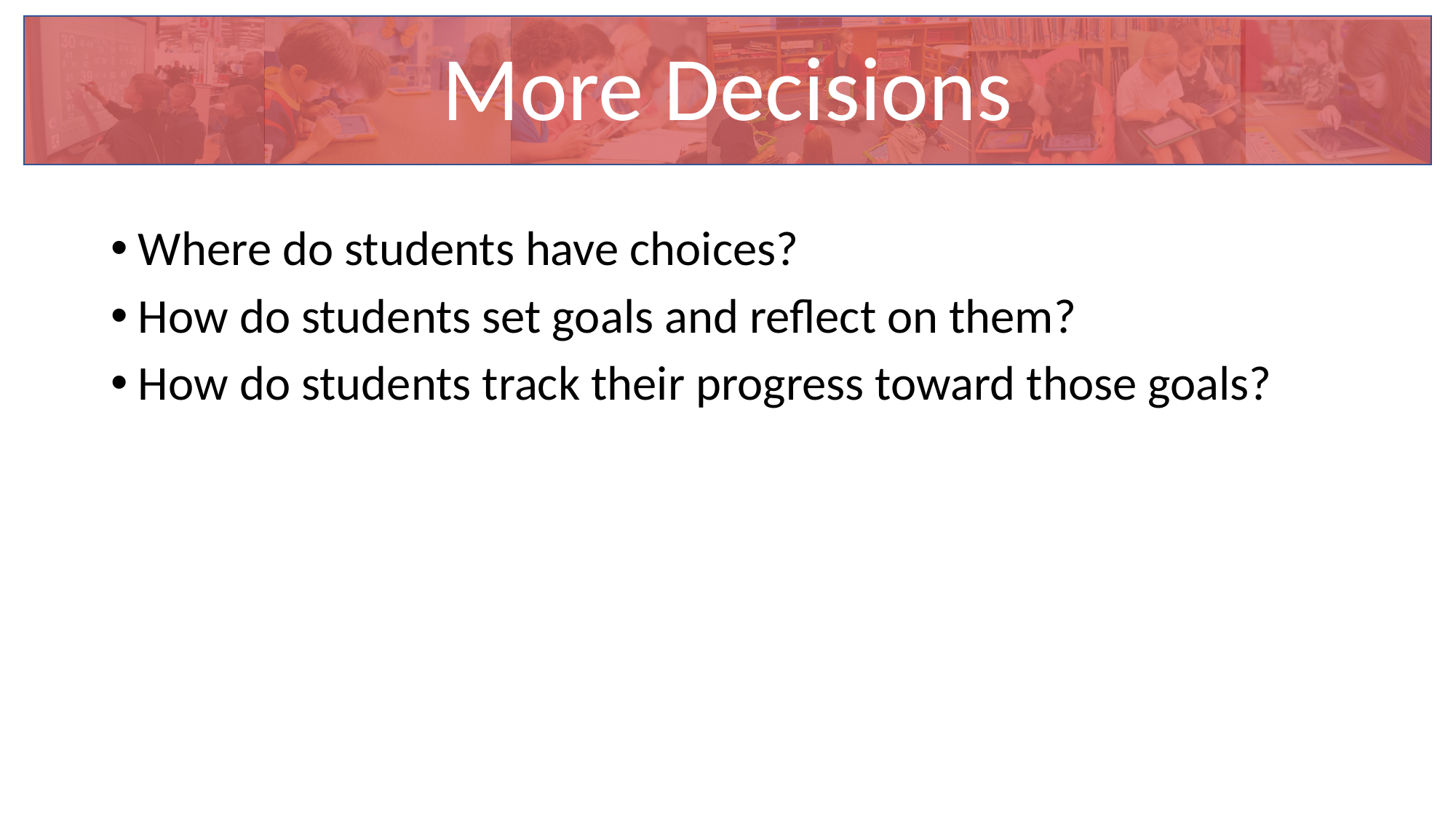

# More Decisions
Where do students have choices?
How do students set goals and reflect on them?
How do students track their progress toward those goals?